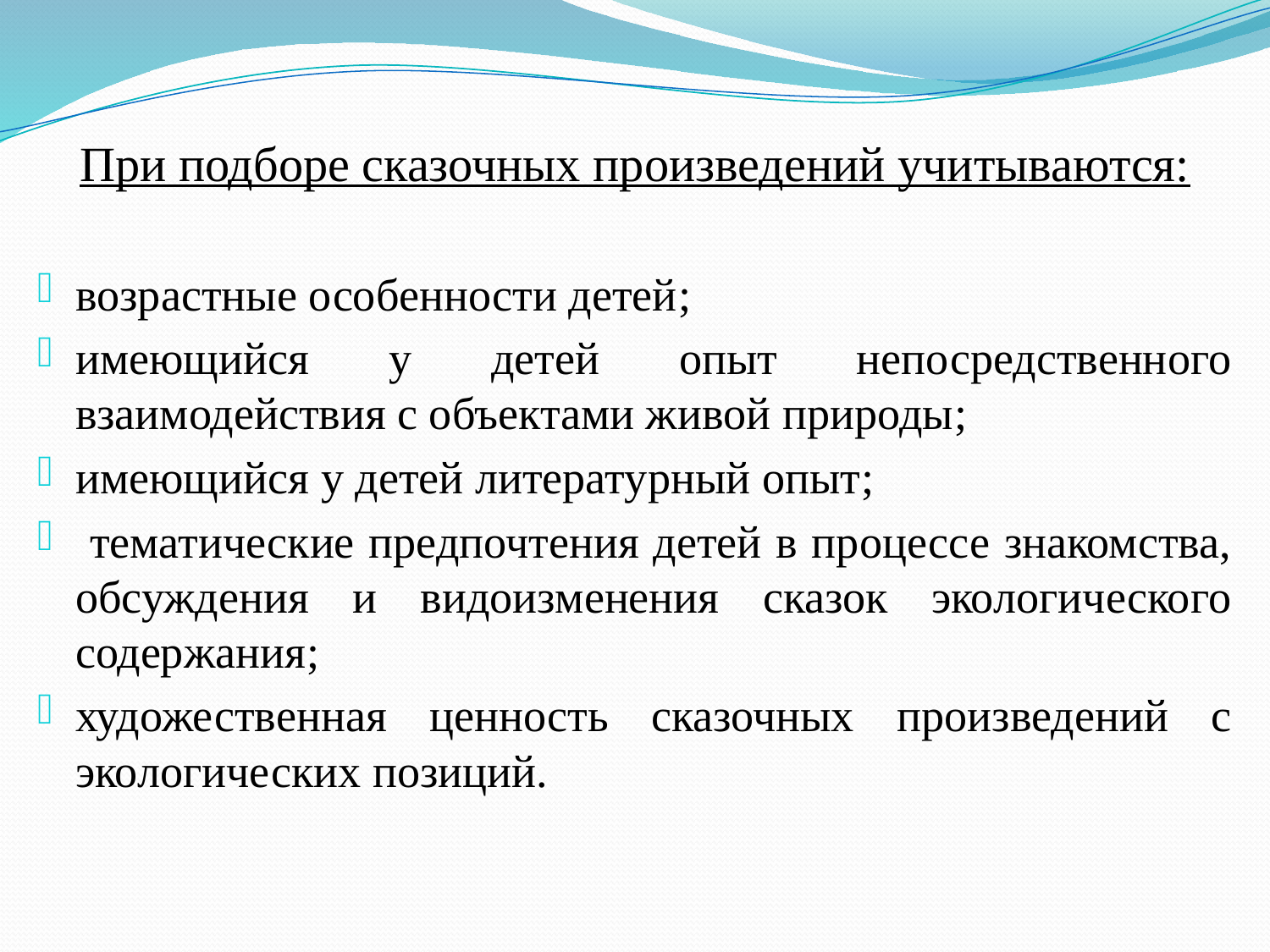

При подборе сказочных произведений учитываются:

возрастные особенности детей;
имеющийся у детей опыт непосредственного взаимодействия с объектами живой природы;
имеющийся у детей литературный опыт;
 тематические предпочтения детей в процессе знакомства, обсуждения и видоизменения сказок экологического содержания;
художественная ценность сказочных произведений с экологических позиций.